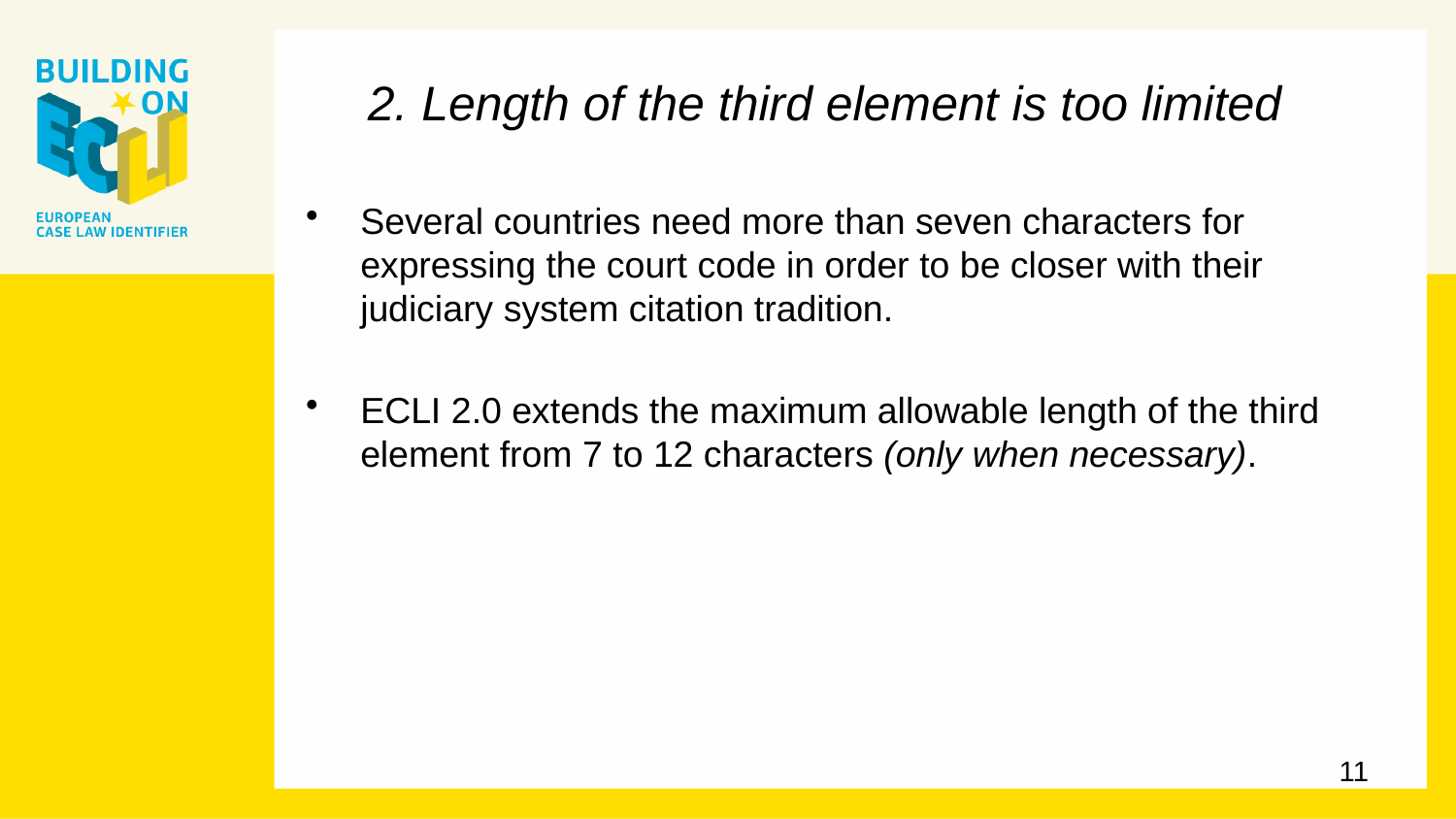

# 2. Length of the third element is too limited
Several countries need more than seven characters for expressing the court code in order to be closer with their judiciary system citation tradition.

ECLI 2.0 extends the maximum allowable length of the third element from 7 to 12 characters (only when necessary).

11